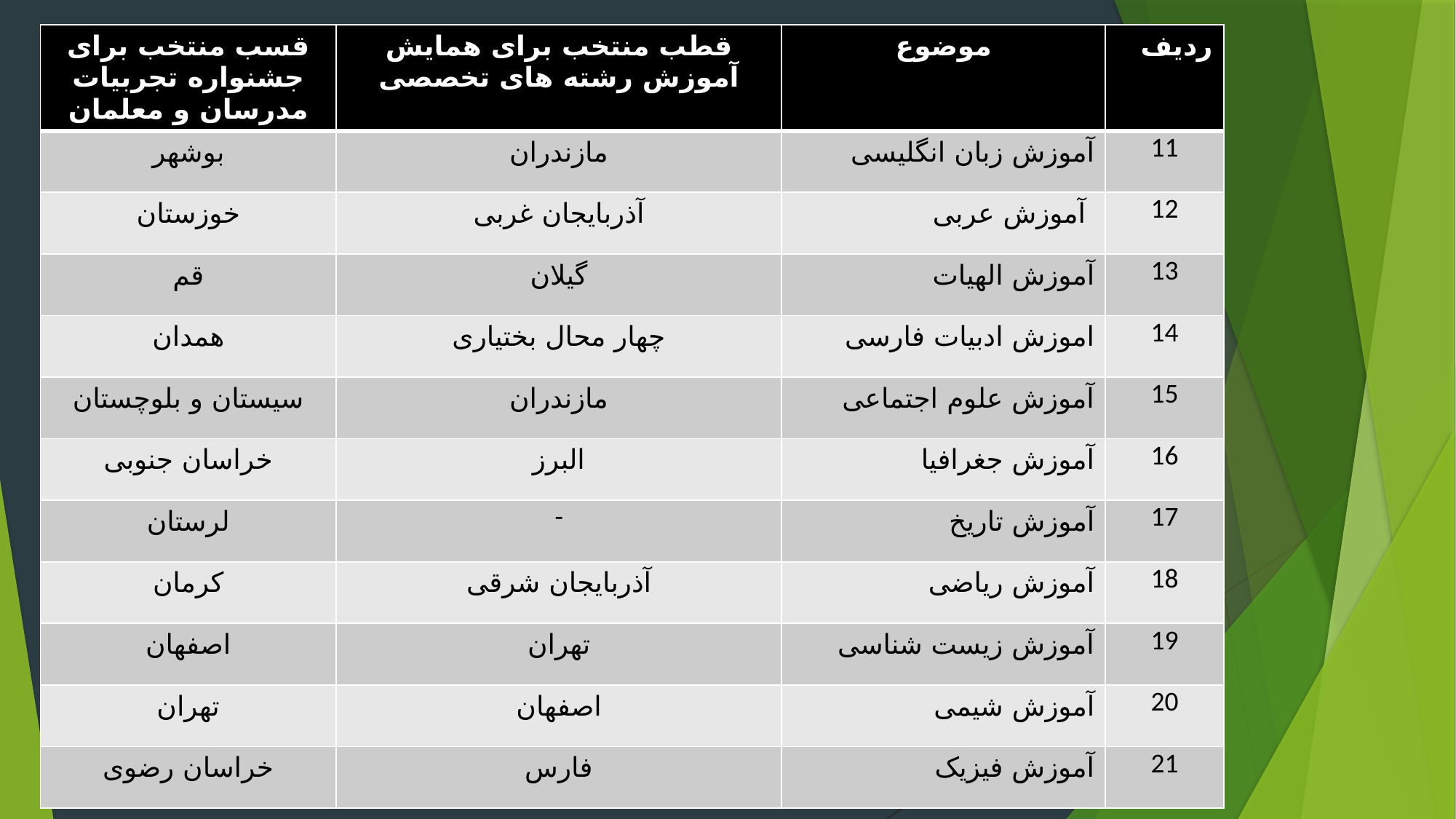

| قسب منتخب برای جشنواره تجربیات مدرسان و معلمان | قطب منتخب برای همایش آموزش رشته های تخصصی | موضوع | ردیف |
| --- | --- | --- | --- |
| بوشهر | مازندران | آموزش زبان انگلیسی | 11 |
| خوزستان | آذربایجان غربی | آموزش عربی | 12 |
| قم | گیلان | آموزش الهیات | 13 |
| همدان | چهار محال بختیاری | اموزش ادبیات فارسی | 14 |
| سیستان و بلوچستان | مازندران | آموزش علوم اجتماعی | 15 |
| خراسان جنوبی | البرز | آموزش جغرافیا | 16 |
| لرستان | - | آموزش تاریخ | 17 |
| کرمان | آذربایجان شرقی | آموزش ریاضی | 18 |
| اصفهان | تهران | آموزش زیست شناسی | 19 |
| تهران | اصفهان | آموزش شیمی | 20 |
| خراسان رضوی | فارس | آموزش فیزیک | 21 |